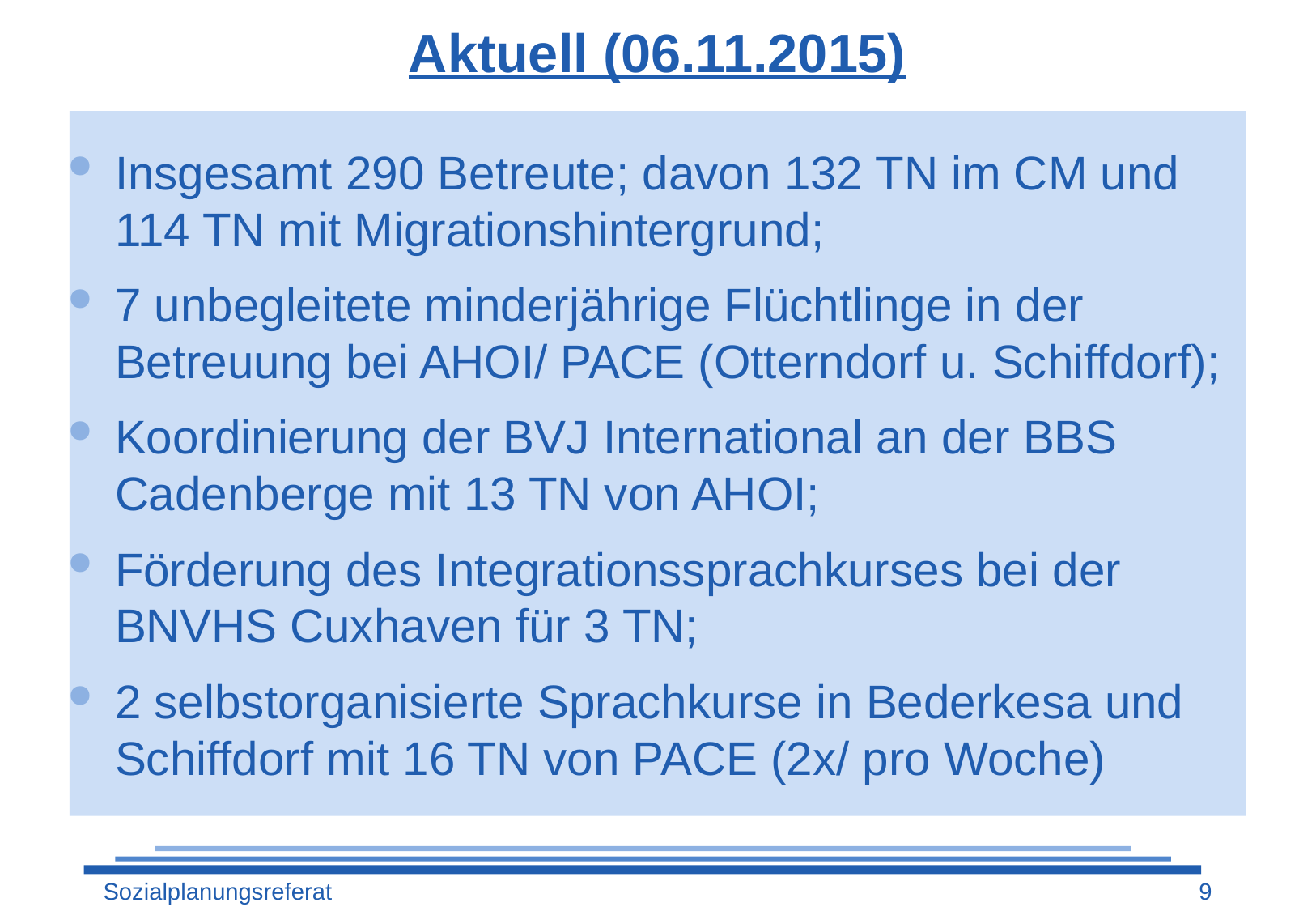

# Aktuell (06.11.2015)

Insgesamt 290 Betreute; davon 132 TN im CM und 114 TN mit Migrationshintergrund;
7 unbegleitete minderjährige Flüchtlinge in der Betreuung bei AHOI/ PACE (Otterndorf u. Schiffdorf);
Koordinierung der BVJ International an der BBS Cadenberge mit 13 TN von AHOI;
Förderung des Integrationssprachkurses bei der BNVHS Cuxhaven für 3 TN;
2 selbstorganisierte Sprachkurse in Bederkesa und Schiffdorf mit 16 TN von PACE (2x/ pro Woche)

Sozialplanungsreferat

9